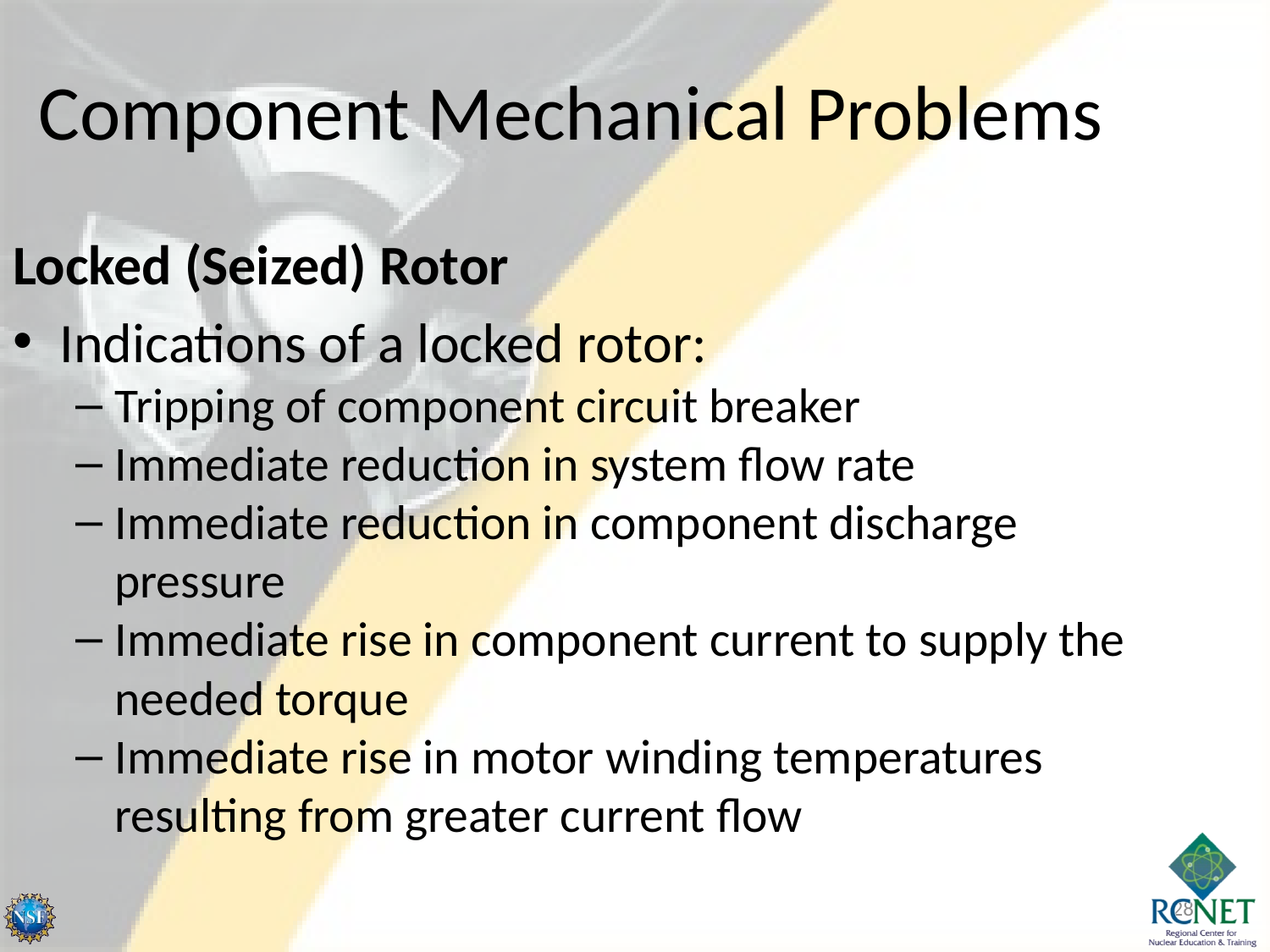

Component Mechanical Problems
Locked (Seized) Rotor
Indications of a locked rotor:
Tripping of component circuit breaker
Immediate reduction in system flow rate
Immediate reduction in component discharge pressure
Immediate rise in component current to supply the needed torque
Immediate rise in motor winding temperatures resulting from greater current flow
28